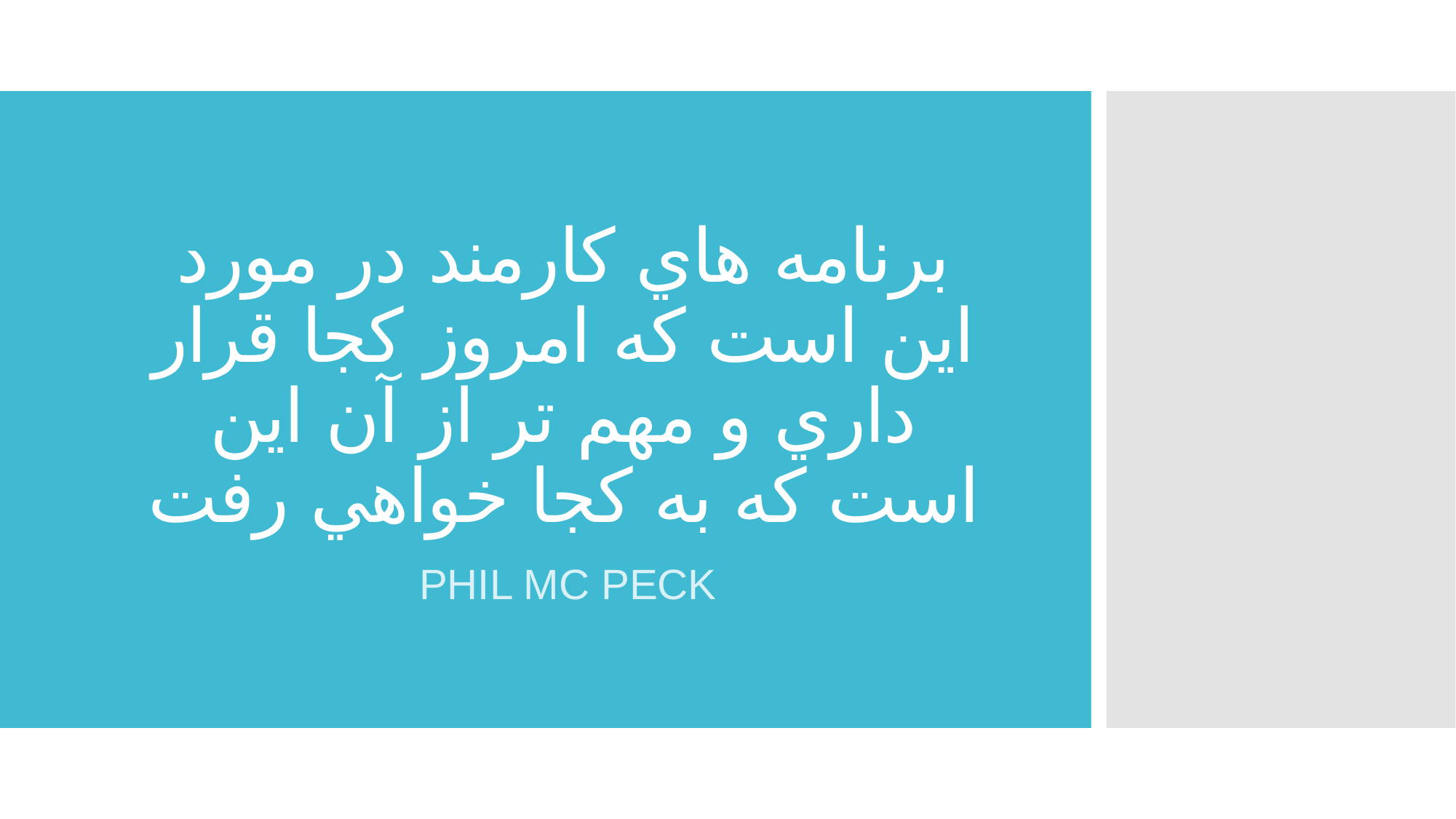

# برنامه هاي كارمند در مورد اين است كه امروز كجا قرار داري و مهم تر از آن اين است كه به كجا خواهي رفت
PHIL MC PECK